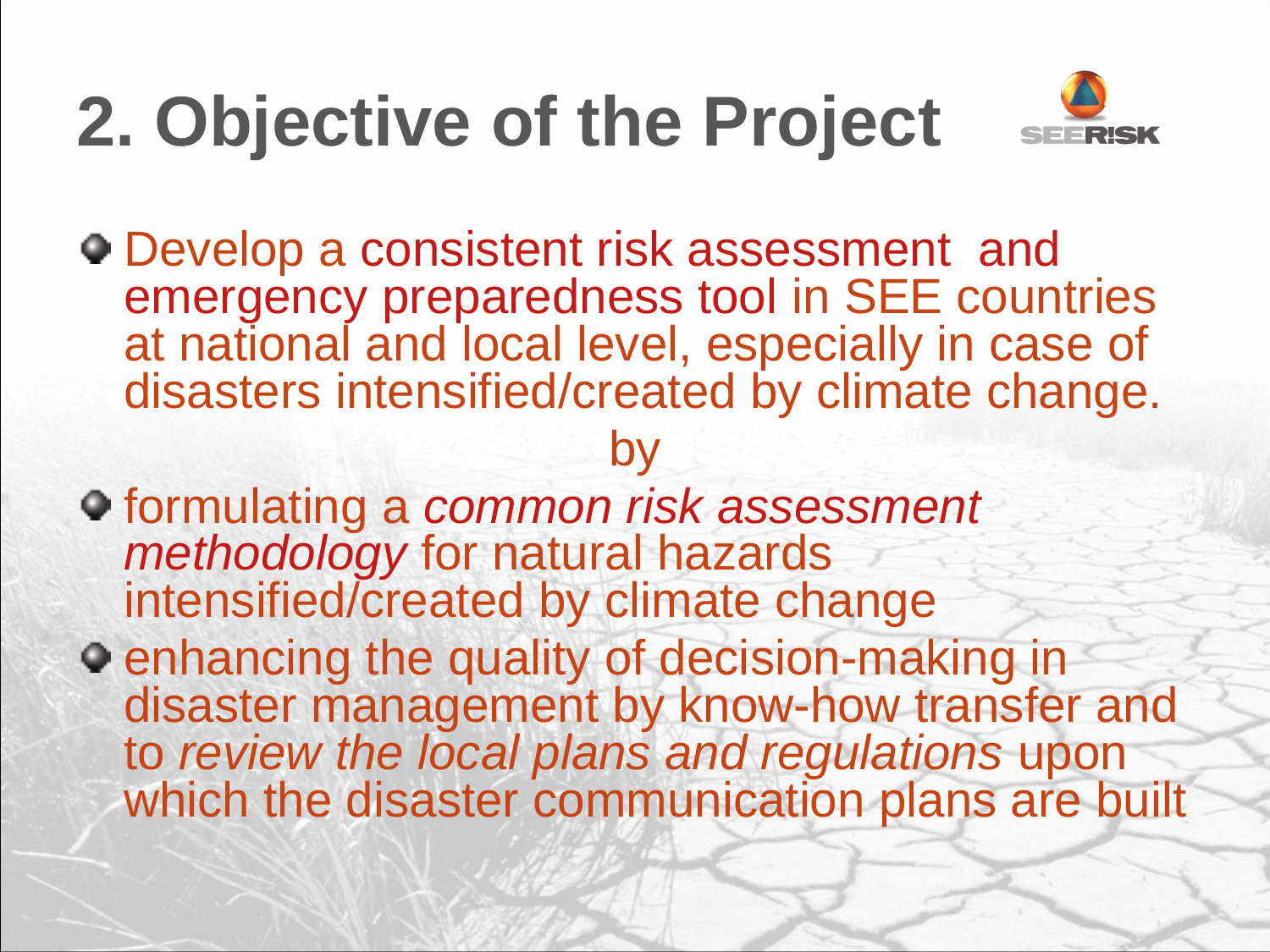

# 2. Objective of the Project
Develop a consistent risk assessment  and emergency preparedness tool in SEE countries at national and local level, especially in case of disasters intensified/created by climate change.
by
formulating a common risk assessment methodology for natural hazards intensified/created by climate change
enhancing the quality of decision-making in disaster management by know-how transfer and to review the local plans and regulations upon which the disaster communication plans are built